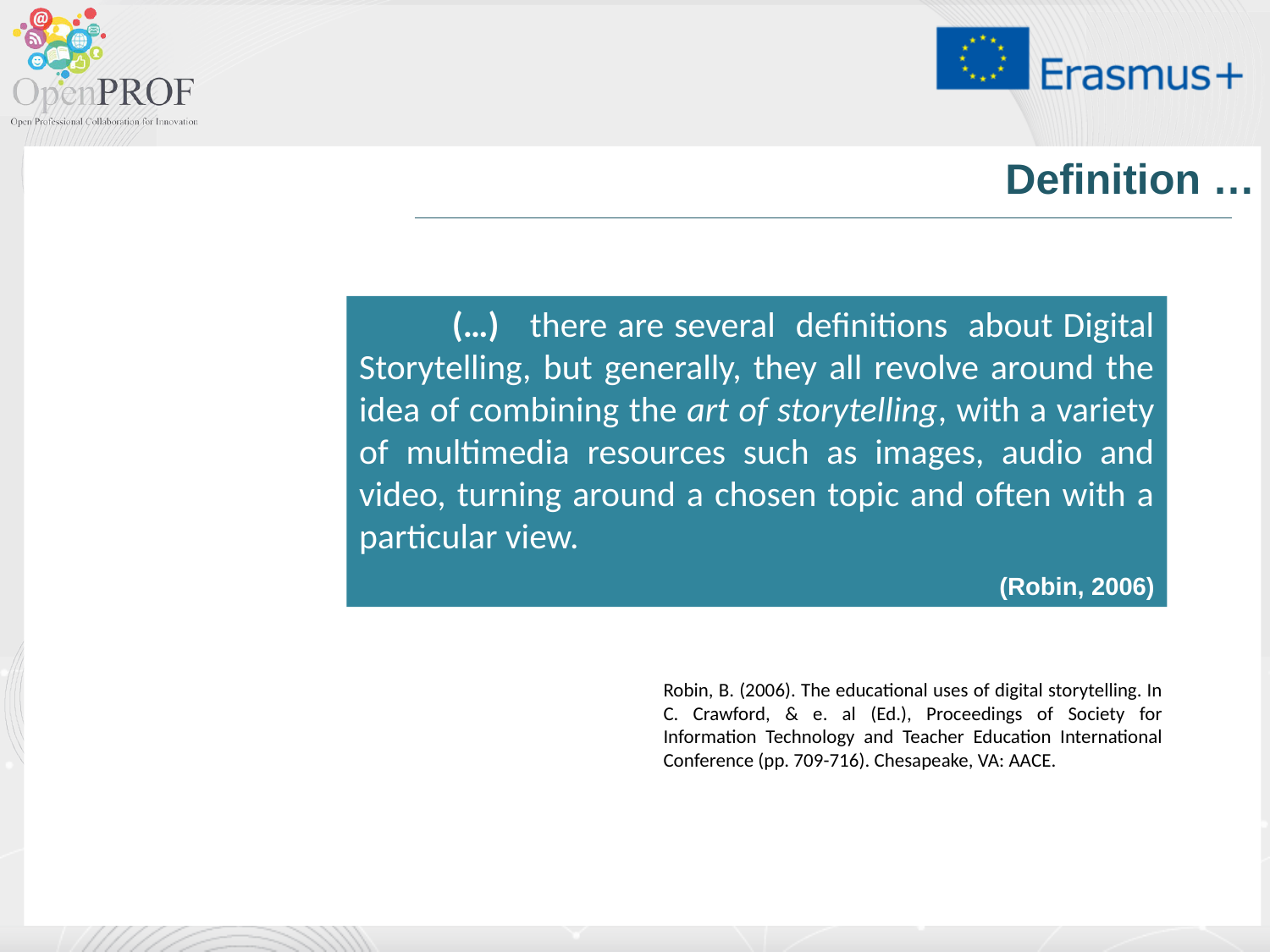

Definition …

“
         (…)   there are several  definitions  about Digital Storytelling, but generally, they all revolve around the idea of combining the art of storytelling, with a variety of multimedia resources such as images, audio and video, turning around a chosen topic and often with a particular view.
(Robin, 2006)
Robin, B. (2006). The educational uses of digital storytelling. In C. Crawford, & e. al (Ed.), Proceedings of Society for Information Technology and Teacher Education International Conference (pp. 709-716). Chesapeake, VA: AACE.